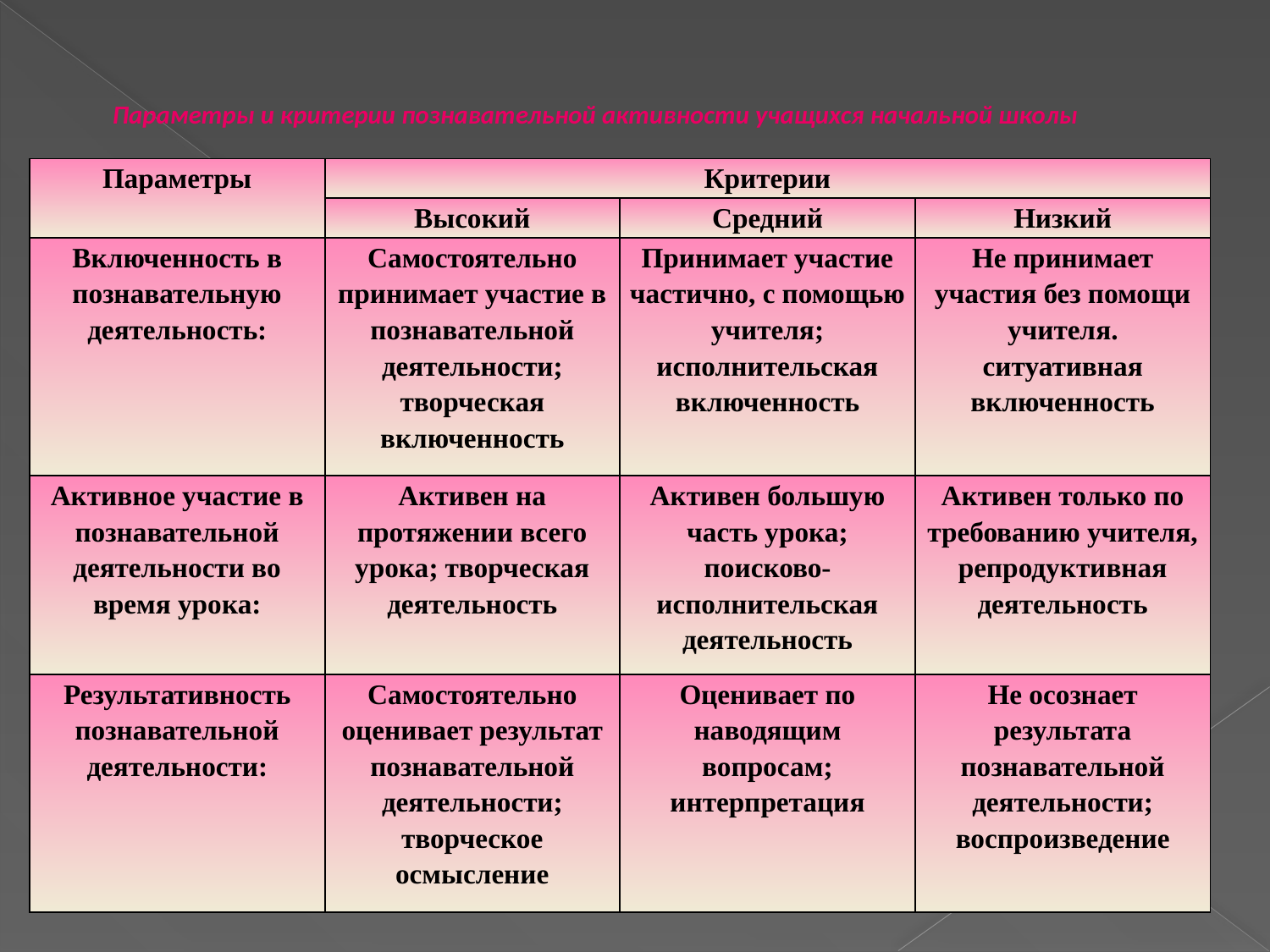

# Параметры и критерии познавательной активности учащихся начальной школы
| Параметры | Критерии |  |  |
| --- | --- | --- | --- |
|  | Высокий | Средний | Низкий |
| Включенность в познавательную деятельность: | Самостоятельно принимает участие в познавательной деятельности; творческая включенность | Принимает участие частично, с помощью учителя; исполнительская включенность | Не принимает участия без помощи учителя. ситуативная включенность |
| Активное участие в познавательной деятельности во время урока: | Активен на протяжении всего урока; творческая деятельность | Активен большую часть урока; поисково-исполнительская деятельность | Активен только по требованию учителя, репродуктивная деятельность |
| Результативность познавательной деятельности: | Самостоятельно оценивает результат познавательной деятельности; творческое осмысление | Оценивает по наводящим вопросам; интерпретация | Не осознает результата познавательной деятельности; воспроизведение |